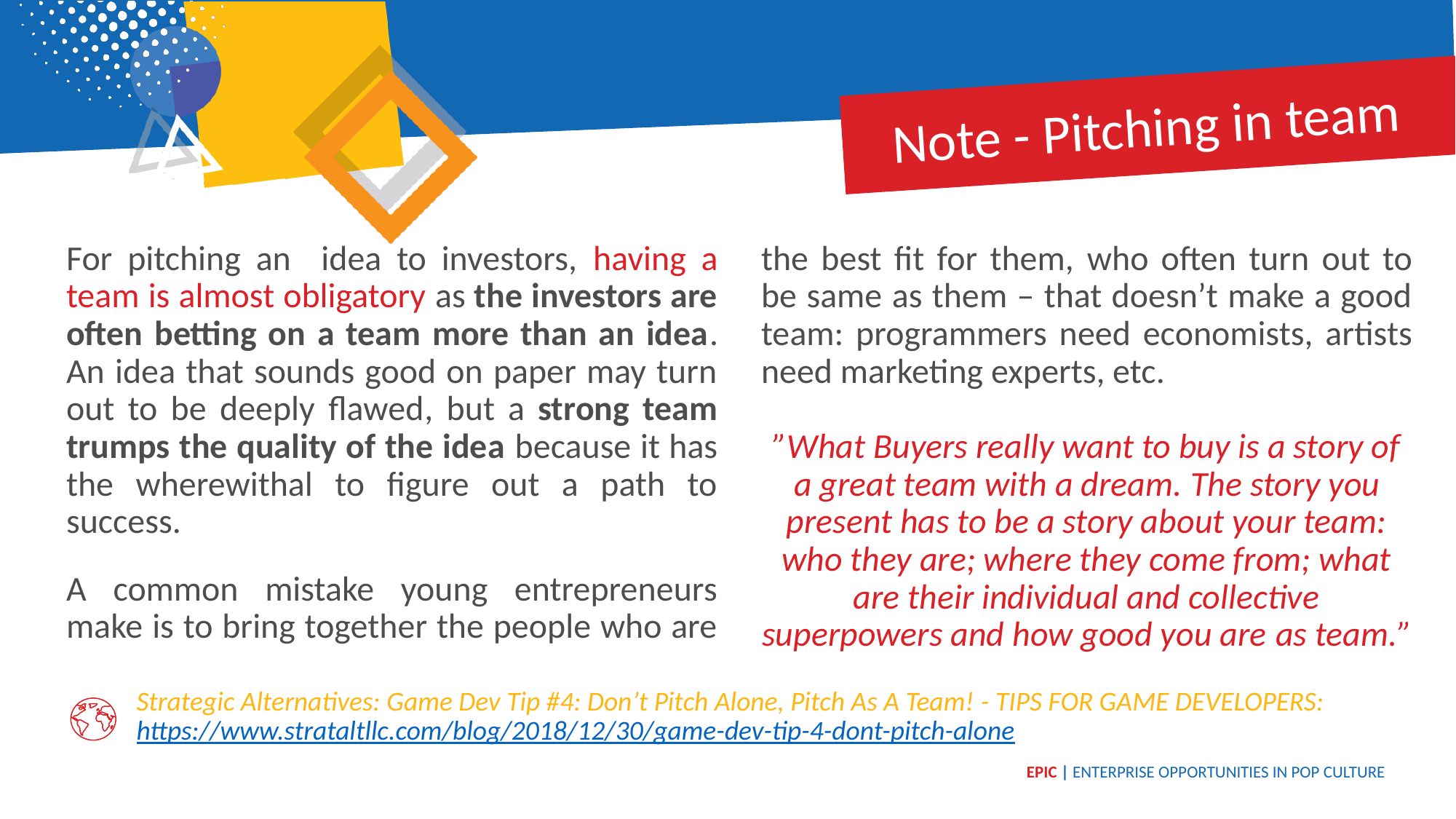

Note - Pitching in team
For pitching an  idea to investors, having a team is almost obligatory as the investors are often betting on a team more than an idea. An idea that sounds good on paper may turn out to be deeply flawed, but a strong team trumps the quality of the idea because it has the wherewithal to figure out a path to success.

A common mistake young entrepreneurs make is to bring together the people who are the best fit for them, who often turn out to be same as them – that doesn’t make a good team: programmers need economists, artists need marketing experts, etc.

”What Buyers really want to buy is a story of a great team with a dream. The story you present has to be a story about your team: who they are; where they come from; what are their individual and collective superpowers and how good you are as team.”
Strategic Alternatives: Game Dev Tip #4: Don’t Pitch Alone, Pitch As A Team! - TIPS FOR GAME DEVELOPERS: https://www.strataltllc.com/blog/2018/12/30/game-dev-tip-4-dont-pitch-alone